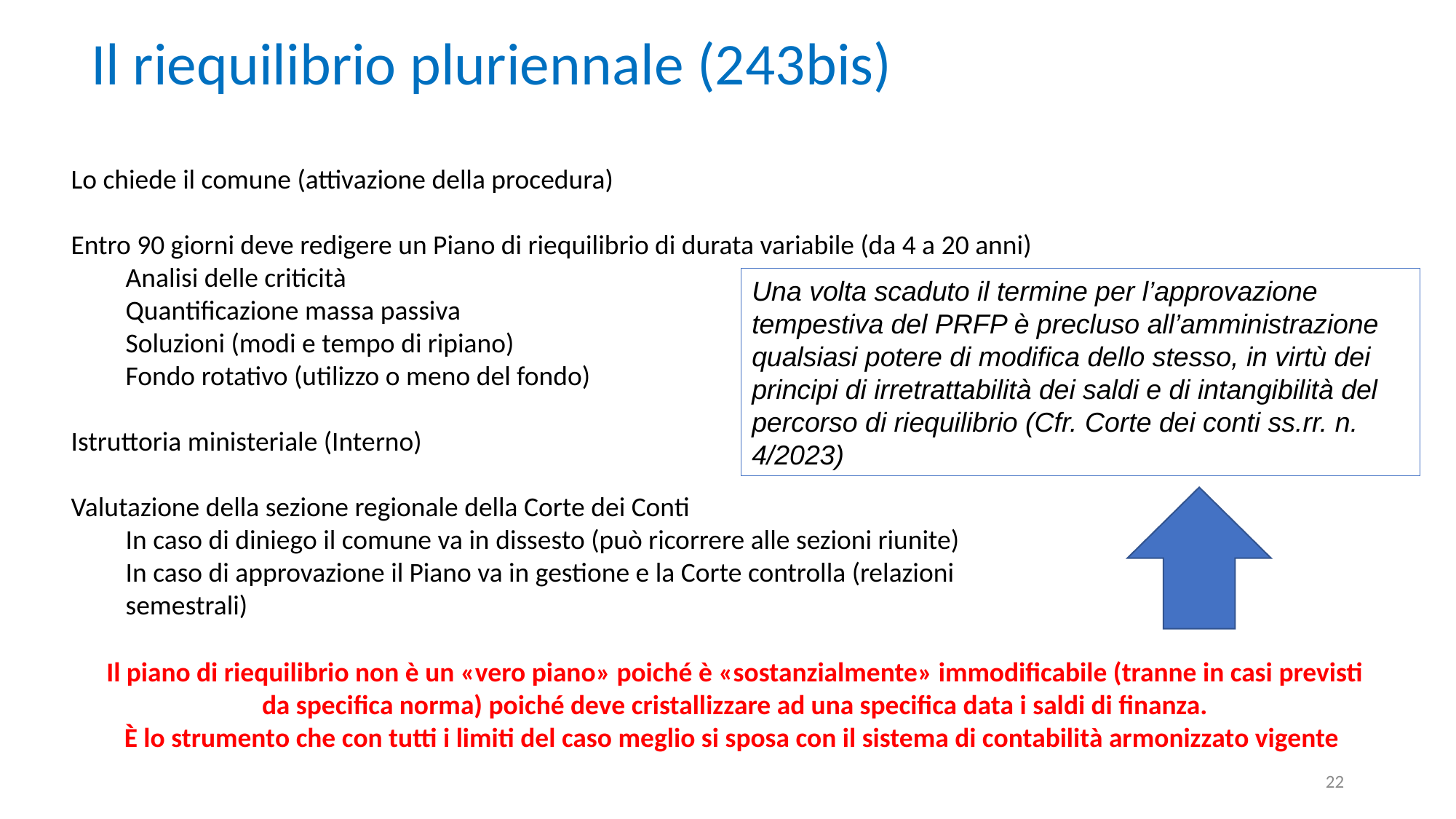

# Il riequilibrio pluriennale (243bis)
Lo chiede il comune (attivazione della procedura)

Entro 90 giorni deve redigere un Piano di riequilibrio di durata variabile (da 4 a 20 anni)
Analisi delle criticità
Quantificazione massa passiva
Soluzioni (modi e tempo di ripiano)
Fondo rotativo (utilizzo o meno del fondo)

Istruttoria ministeriale (Interno)

Valutazione della sezione regionale della Corte dei Conti
In caso di diniego il comune va in dissesto (può ricorrere alle sezioni riunite)
In caso di approvazione il Piano va in gestione e la Corte controlla (relazioni semestrali)

Una volta scaduto il termine per l’approvazione tempestiva del PRFP è precluso all’amministrazione qualsiasi potere di modifica dello stesso, in virtù dei principi di irretrattabilità dei saldi e di intangibilità del percorso di riequilibrio (Cfr. Corte dei conti ss.rr. n. 4/2023)

Il piano di riequilibrio non è un «vero piano» poiché è «sostanzialmente» immodificabile (tranne in casi previsti da specifica norma) poiché deve cristallizzare ad una specifica data i saldi di finanza.
È lo strumento che con tutti i limiti del caso meglio si sposa con il sistema di contabilità armonizzato vigente
22